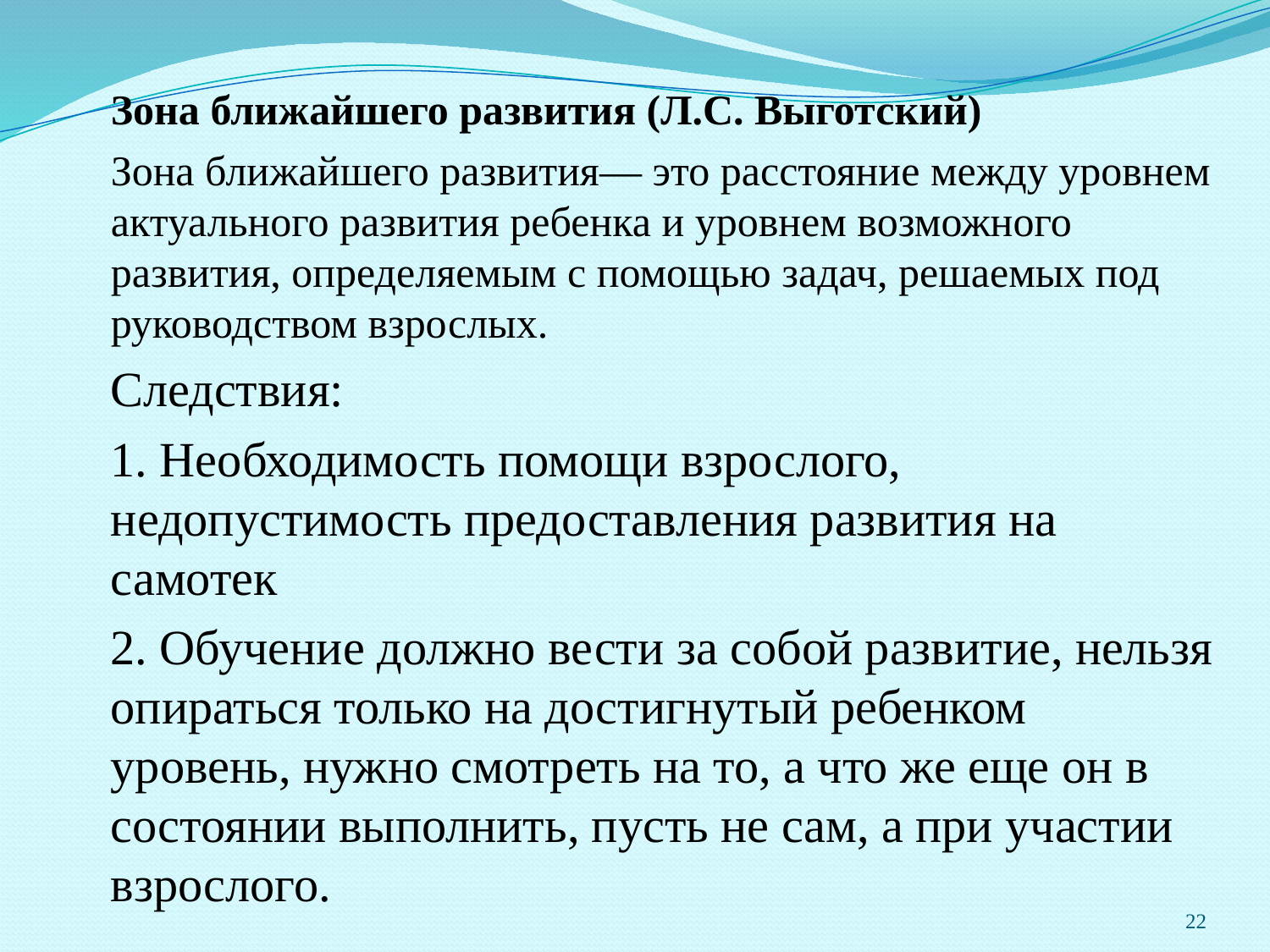

Зона ближайшего развития (Л.С. Выготский)
Зона ближайшего развития— это расстояние между уровнем актуального развития ребенка и уровнем возможного развития, определяемым с помощью задач, решаемых под руководством взрослых.
Следствия:
1. Необходимость помощи взрослого, недопустимость предоставления развития на самотек
2. Обучение должно вести за собой развитие, нельзя опираться только на достигнутый ребенком уровень, нужно смотреть на то, а что же еще он в состоянии выполнить, пусть не сам, а при участии взрослого.

22